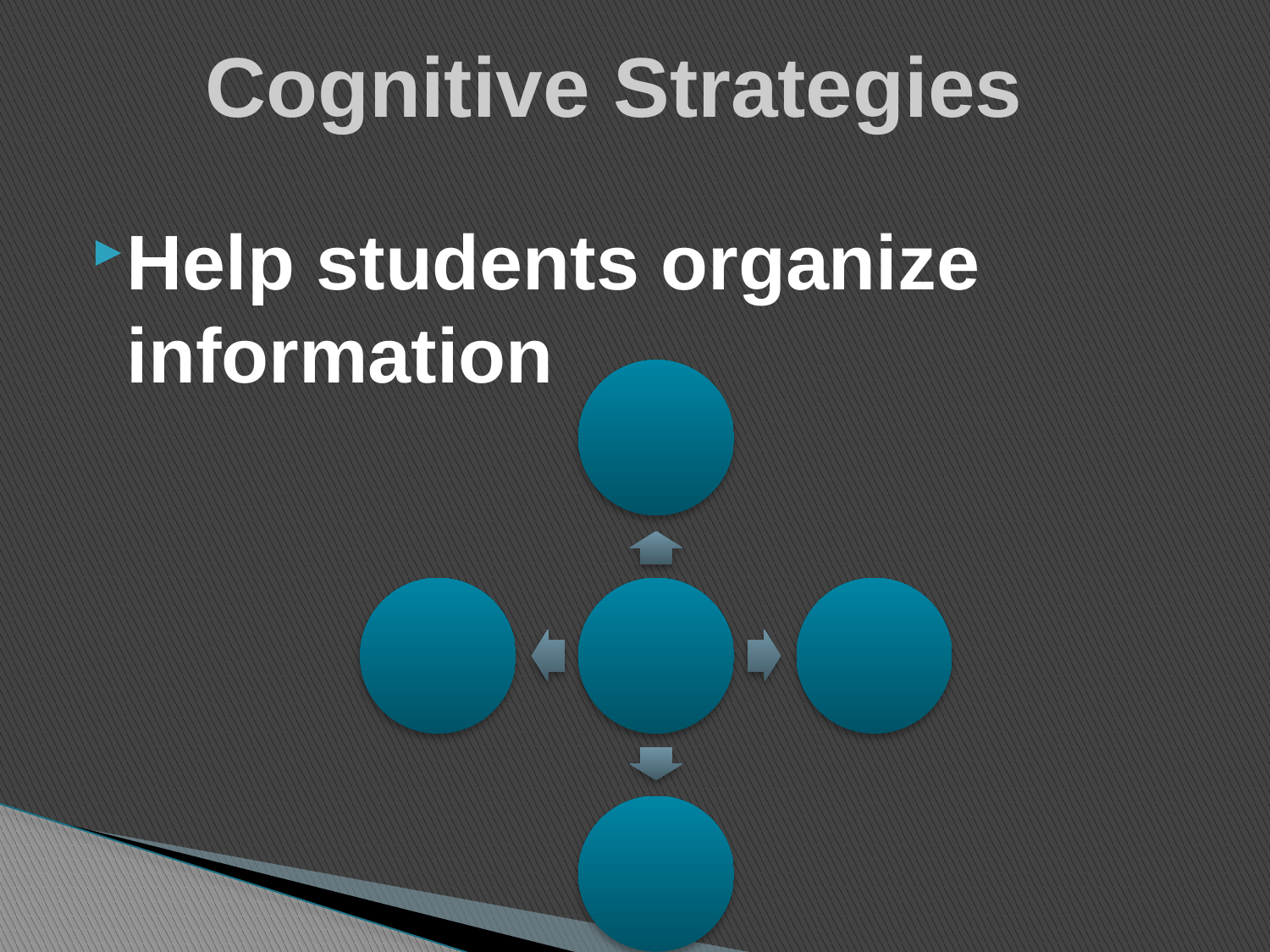

# Cognitive Strategies
Help students organize information